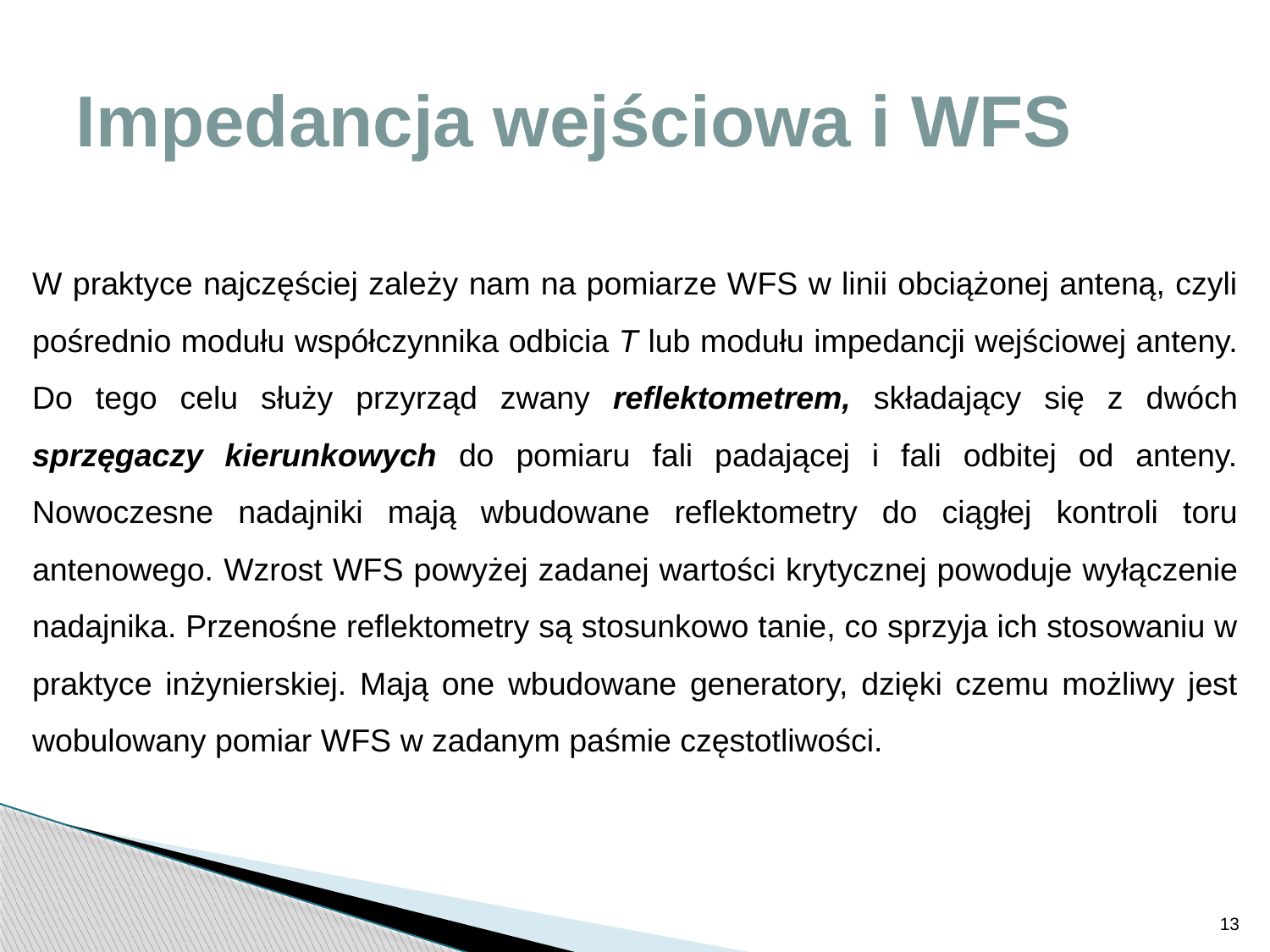

# Impedancja wejściowa i WFS
W praktyce najczęściej zależy nam na pomiarze WFS w linii obciążonej anteną, czyli pośrednio modułu współczynnika odbicia T lub modułu impedancji wejściowej anteny. Do tego celu służy przyrząd zwany reflektometrem, składający się z dwóch sprzęgaczy kierunkowych do pomiaru fali padającej i fali odbitej od anteny. Nowoczesne nadajniki mają wbudowane reflektometry do ciągłej kontroli toru antenowego. Wzrost WFS powyżej zadanej wartości krytycznej powoduje wyłą­czenie nadajnika. Przenośne reflektometry są stosunkowo tanie, co sprzyja ich stosowaniu w praktyce inżynierskiej. Mają one wbudowane generatory, dzięki czemu możliwy jest wobulowany pomiar WFS w zadanym paśmie częstotliwości.

13